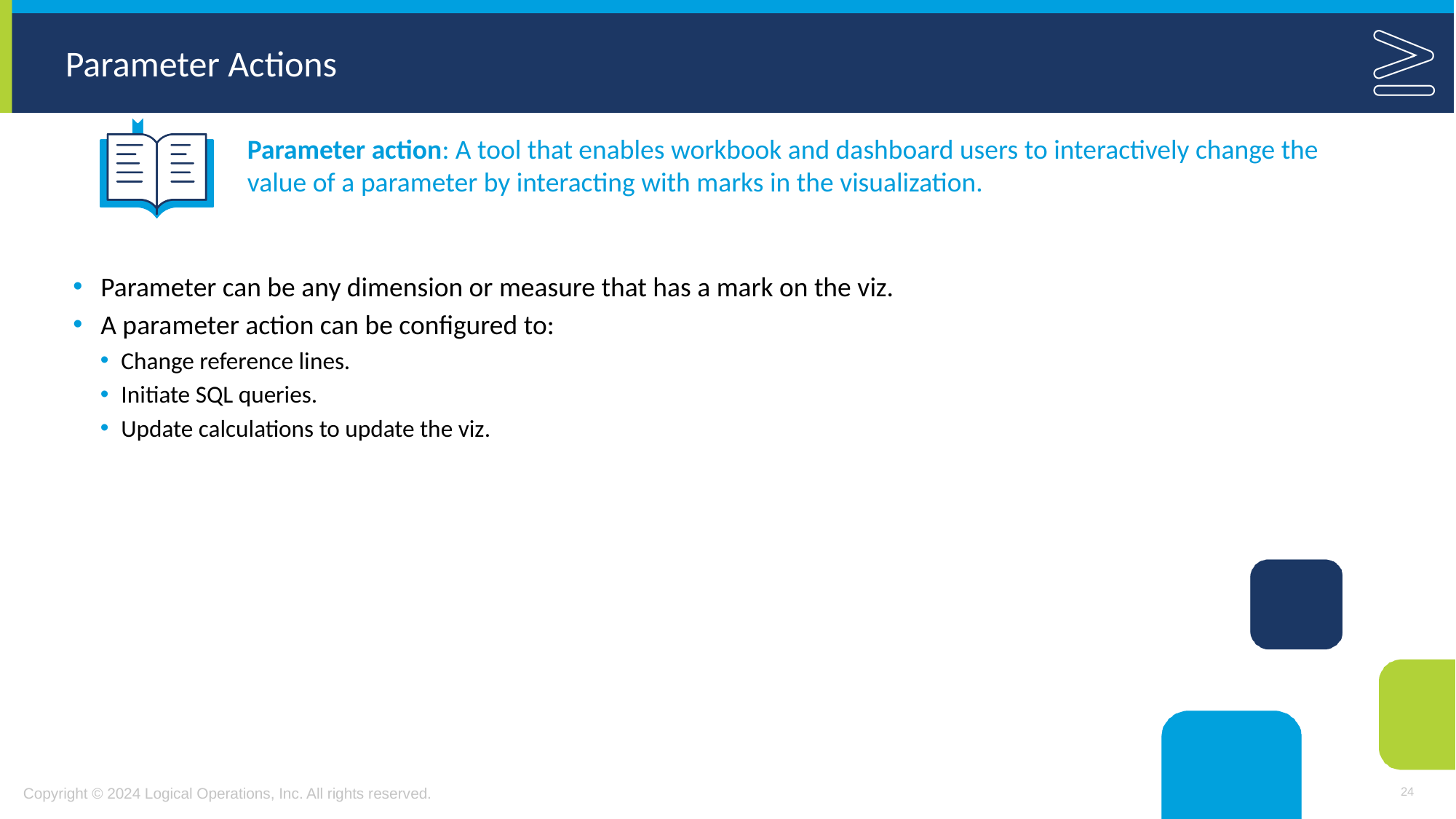

# Parameter Actions
Parameter action: A tool that enables workbook and dashboard users to interactively change the value of a parameter by interacting with marks in the visualization.
Parameter can be any dimension or measure that has a mark on the viz.
A parameter action can be configured to:
Change reference lines.
Initiate SQL queries.
Update calculations to update the viz.
24